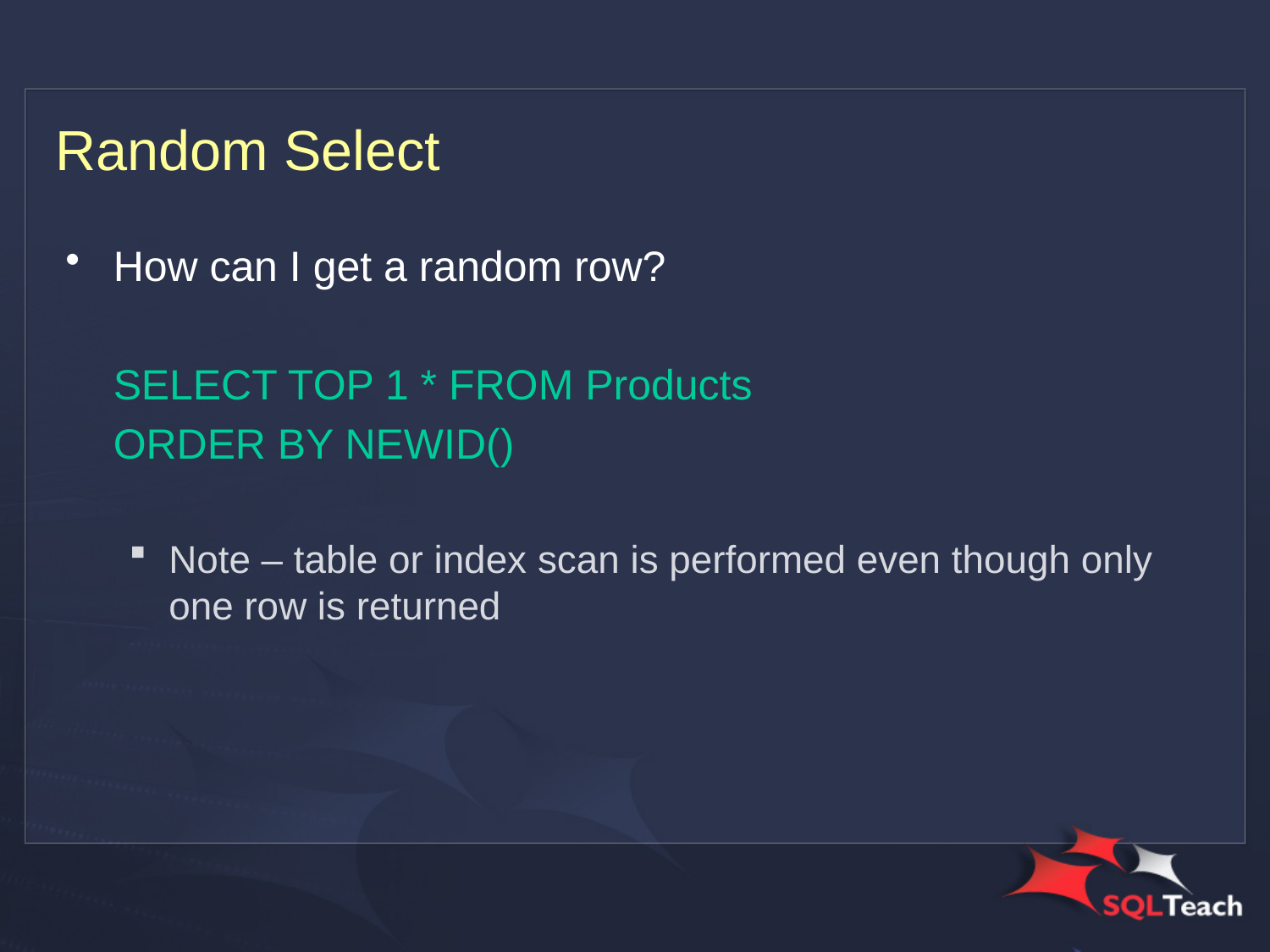

# Random Select
How can I get a random row?

	SELECT TOP 1 * FROM Products
	ORDER BY NEWID()

Note – table or index scan is performed even though only one row is returned